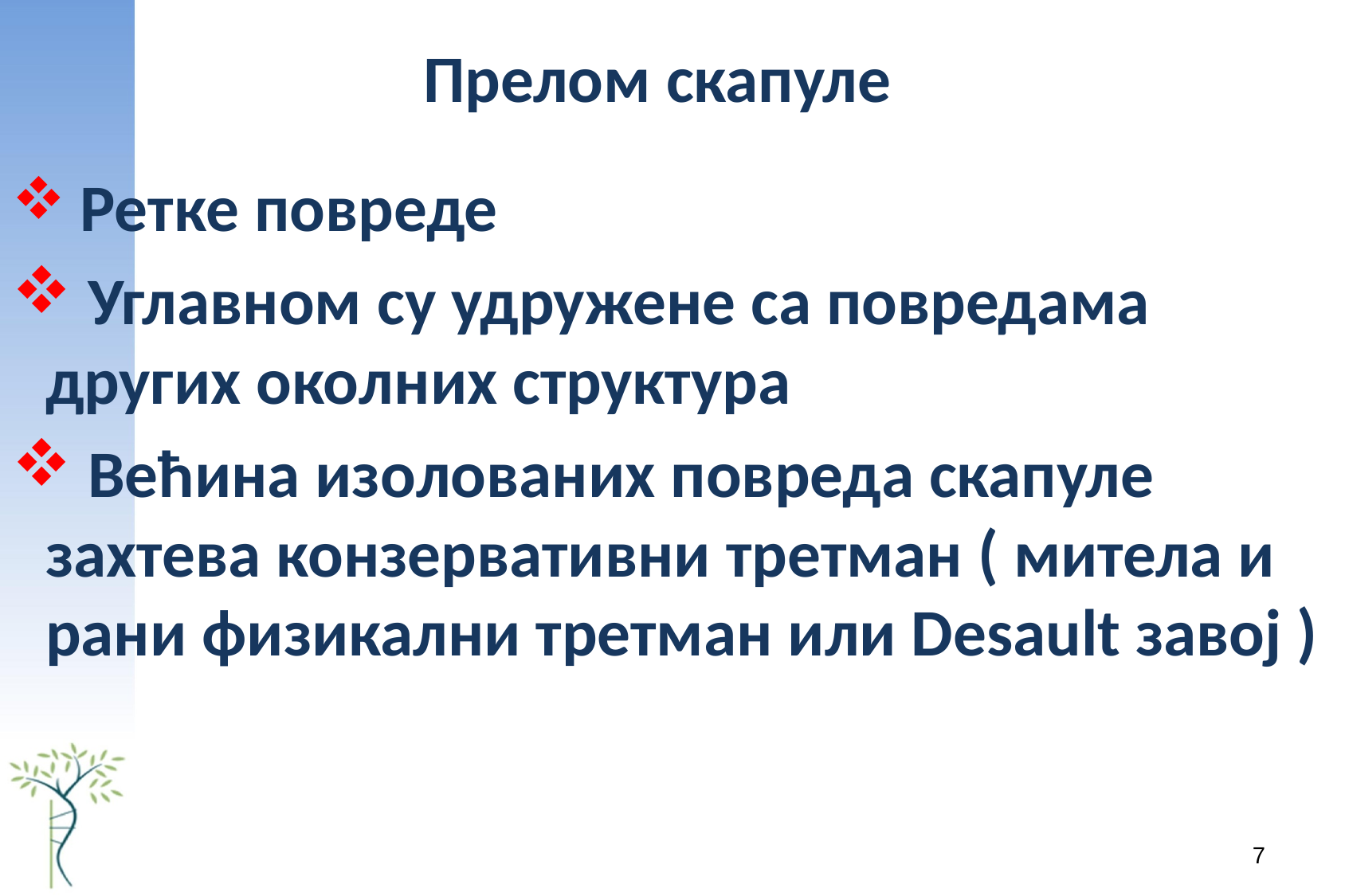

# Прелом скапуле
 Ретке повреде
 Углавном су удружене са повредама других околних структура
 Већина изолованих повреда скапуле захтева конзервативни третман ( митела и рани физикални третман или Desault завој )
7